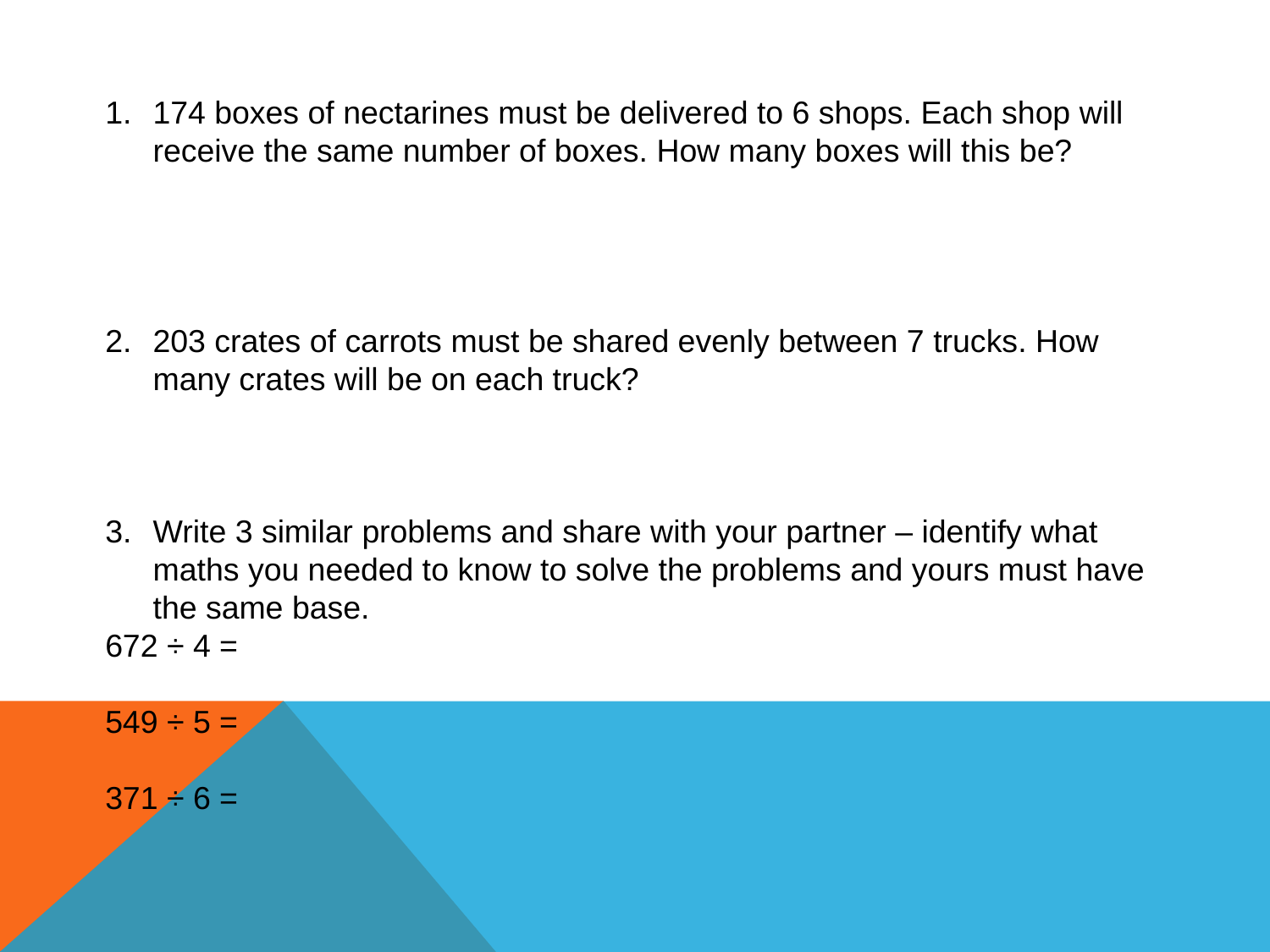

174 boxes of nectarines must be delivered to 6 shops. Each shop will receive the same number of boxes. How many boxes will this be?

203 crates of carrots must be shared evenly between 7 trucks. How many crates will be on each truck?

Write 3 similar problems and share with your partner – identify what maths you needed to know to solve the problems and yours must have the same base.
672 ÷ 4 =

549 ÷ 5 =

371 ÷ 6 =